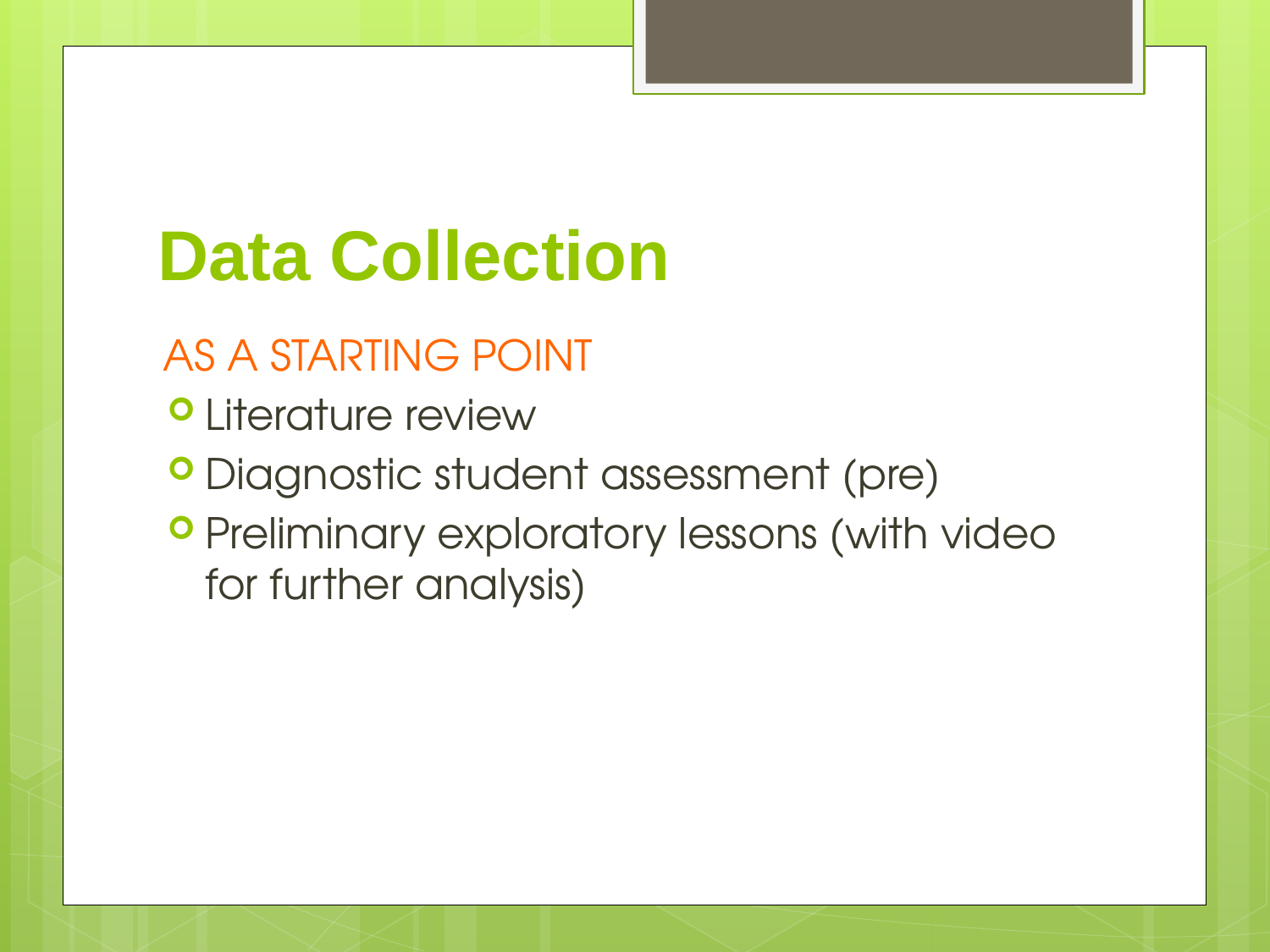

# Data Collection
AS A STARTING POINT
Literature review
Diagnostic student assessment (pre)
Preliminary exploratory lessons (with video for further analysis)